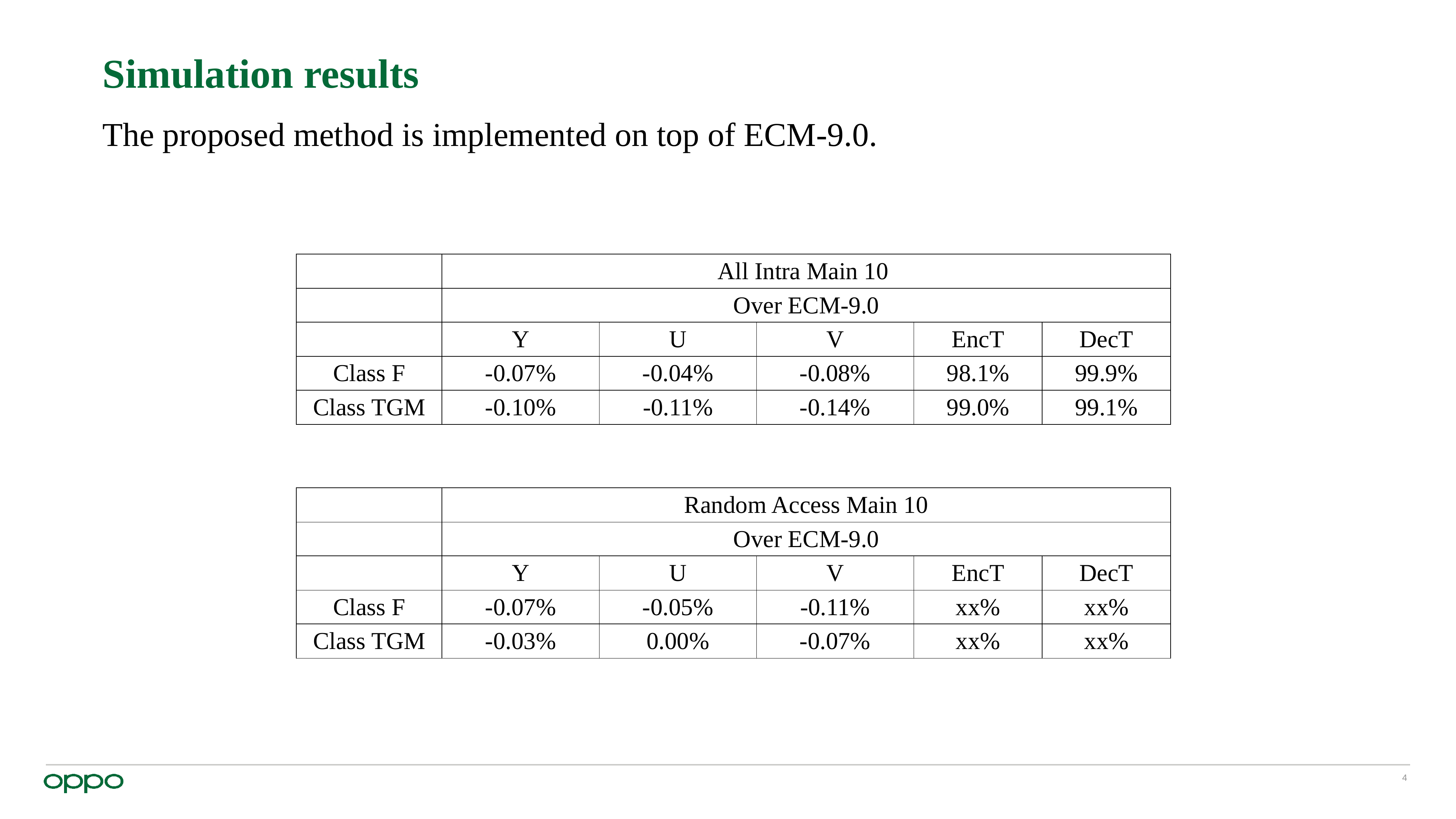

# Simulation results
The proposed method is implemented on top of ECM-9.0.
|  | All Intra Main 10 |  |  |  |  |
| --- | --- | --- | --- | --- | --- |
|  | Over ECM-9.0 |  |  |  |  |
|  | Y | U | V | EncT | DecT |
| Class F | -0.07% | -0.04% | -0.08% | 98.1% | 99.9% |
| Class TGM | -0.10% | -0.11% | -0.14% | 99.0% | 99.1% |
|  | Random Access Main 10 |  |  |  |  |
| --- | --- | --- | --- | --- | --- |
|  | Over ECM-9.0 |  |  |  |  |
|  | Y | U | V | EncT | DecT |
| Class F | -0.07% | -0.05% | -0.11% | xx% | xx% |
| Class TGM | -0.03% | 0.00% | -0.07% | xx% | xx% |